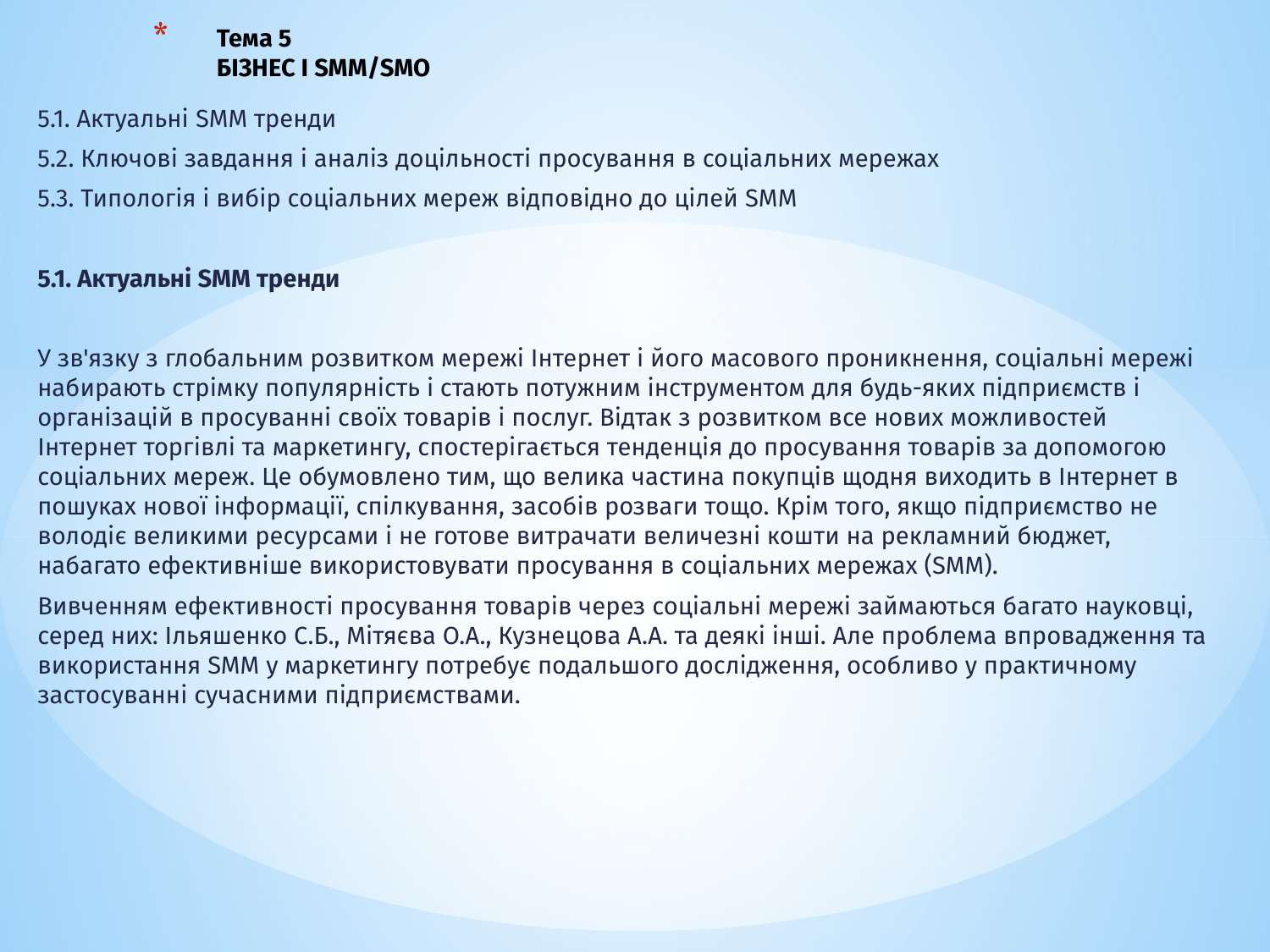

# Тема 5 БІЗНЕС І SMM/SMO
5.1. Актуальні SMM тренди
5.2. Ключові завдання і аналіз доцільності просування в соціальних мережах
5.3. Типологія і вибір соціальних мереж відповідно до цілей SMM

5.1. Актуальні SMM тренди

У зв'язку з глобальним розвитком мережі Інтернет і його масового проникнення, соціальні мережі набирають стрімку популярність і стають потужним інструментом для будь-яких підприємств і організацій в просуванні своїх товарів і послуг. Відтак з розвитком все нових можливостей Інтернет торгівлі та маркетингу, спостерігається тенденція до просування товарів за допомогою соціальних мереж. Це обумовлено тим, що велика частина покупців щодня виходить в Інтернет в пошуках нової інформації, спілкування, засобів розваги тощо. Крім того, якщо підприємство не володіє великими ресурсами і не готове витрачати величезні кошти на рекламний бюджет, набагато ефективніше використовувати просування в соціальних мережах (SMM).
Вивченням ефективності просування товарів через соціальні мережі займаються багато науковці, серед них: Ільяшенко С.Б., Мітяєва О.А., Кузнецова А.А. та деякі інші. Але проблема впровадження та використання SMM у маркетингу потребує подальшого дослідження, особливо у практичному застосуванні сучасними підприємствами.